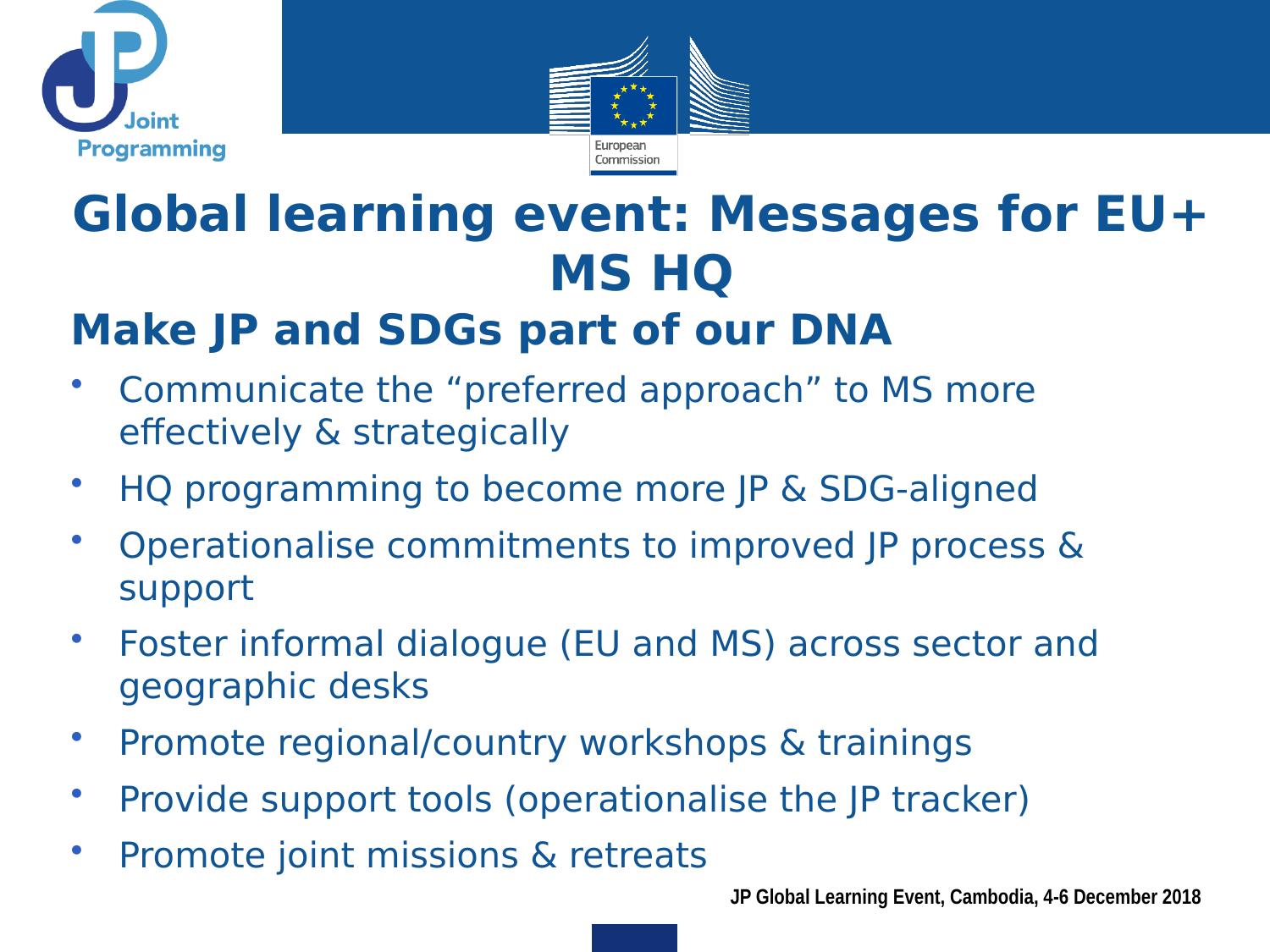

# Global learning event: Messages for EU+ MS HQ
Make JP and SDGs part of our DNA
Communicate the “preferred approach” to MS more effectively & strategically
HQ programming to become more JP & SDG-aligned
Operationalise commitments to improved JP process & support
Foster informal dialogue (EU and MS) across sector and geographic desks
Promote regional/country workshops & trainings
Provide support tools (operationalise the JP tracker)
Promote joint missions & retreats

JP Global Learning Event, Cambodia, 4-6 December 2018